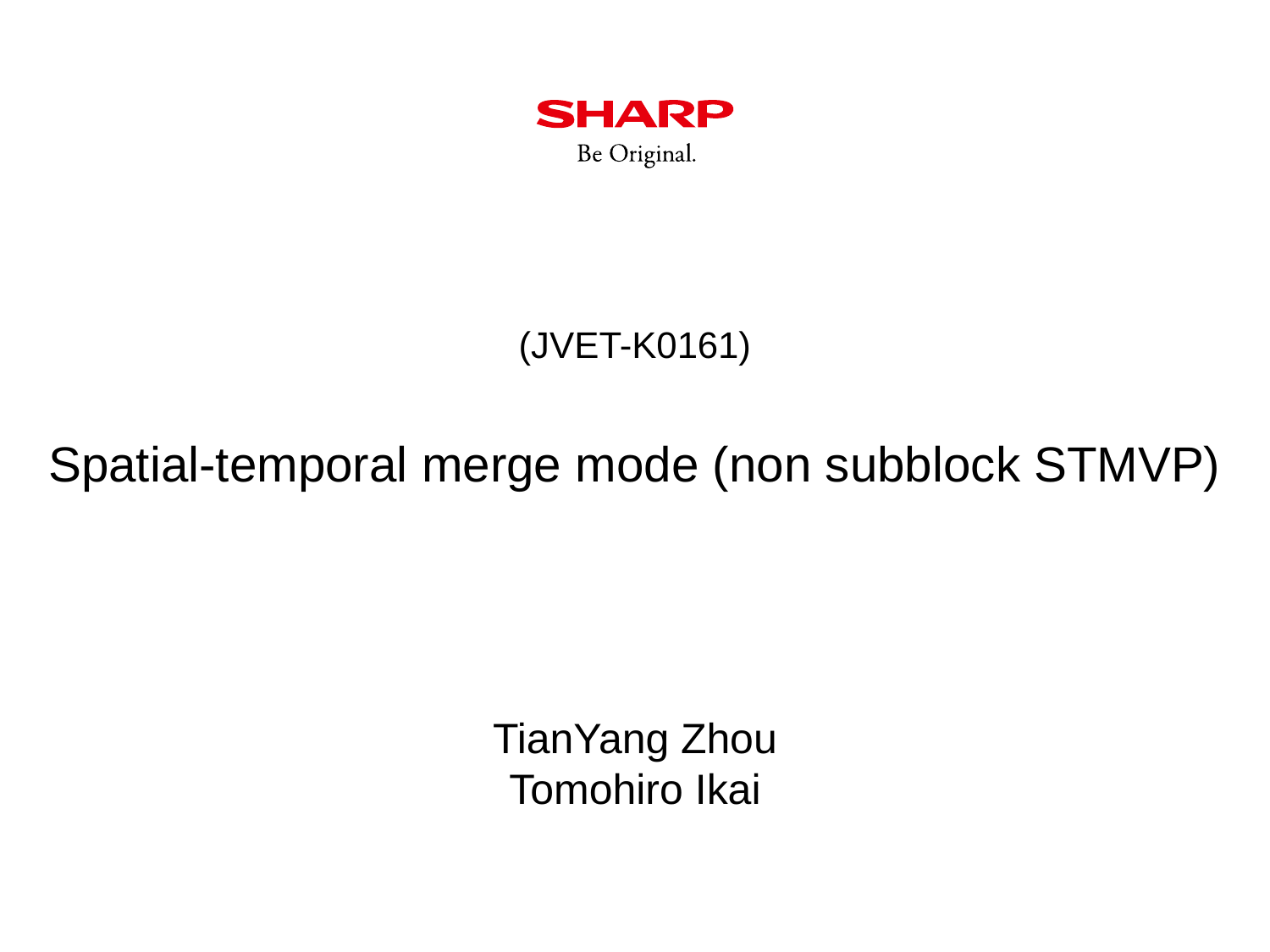

(JVET-K0161)
# Spatial-temporal merge mode (non subblock STMVP)
TianYang Zhou
Tomohiro Ikai